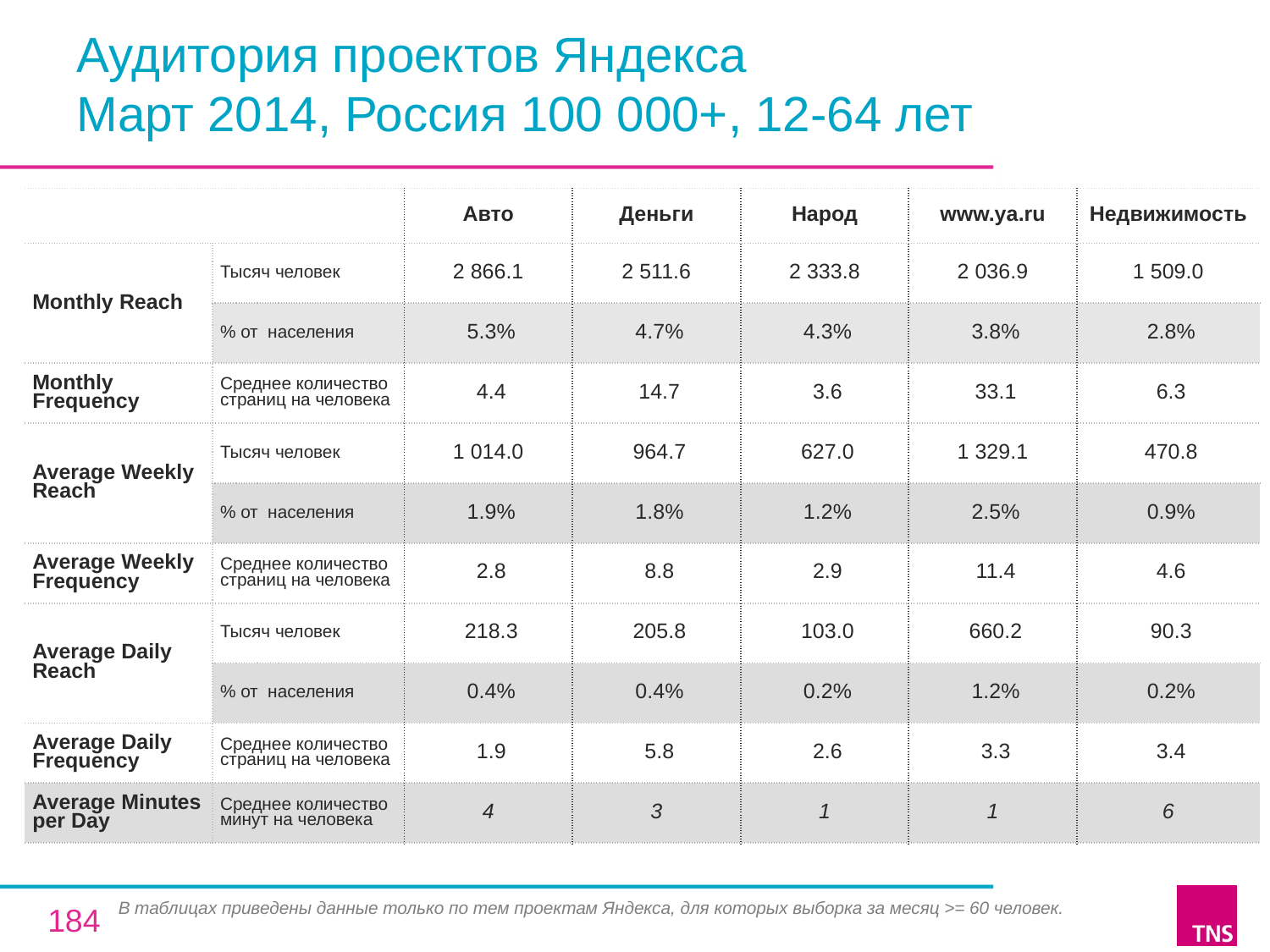

# Аудитория проектов Яндекса Март 2014, Россия 100 000+, 12-64 лет
|  |  | Авто | Деньги | Народ | www.ya.ru | Недвижимость |
| --- | --- | --- | --- | --- | --- | --- |
| Monthly Reach | Тысяч человек | 2 866.1 | 2 511.6 | 2 333.8 | 2 036.9 | 1 509.0 |
|  | % от населения | 5.3% | 4.7% | 4.3% | 3.8% | 2.8% |
| Monthly Frequency | Среднее количество страниц на человека | 4.4 | 14.7 | 3.6 | 33.1 | 6.3 |
| Average Weekly Reach | Тысяч человек | 1 014.0 | 964.7 | 627.0 | 1 329.1 | 470.8 |
|  | % от населения | 1.9% | 1.8% | 1.2% | 2.5% | 0.9% |
| Average Weekly Frequency | Среднее количество страниц на человека | 2.8 | 8.8 | 2.9 | 11.4 | 4.6 |
| Average Daily Reach | Тысяч человек | 218.3 | 205.8 | 103.0 | 660.2 | 90.3 |
|  | % от населения | 0.4% | 0.4% | 0.2% | 1.2% | 0.2% |
| Average Daily Frequency | Среднее количество страниц на человека | 1.9 | 5.8 | 2.6 | 3.3 | 3.4 |
| Average Minutes per Day | Среднее количество минут на человека | 4 | 3 | 1 | 1 | 6 |
В таблицах приведены данные только по тем проектам Яндекса, для которых выборка за месяц >= 60 человек.
184